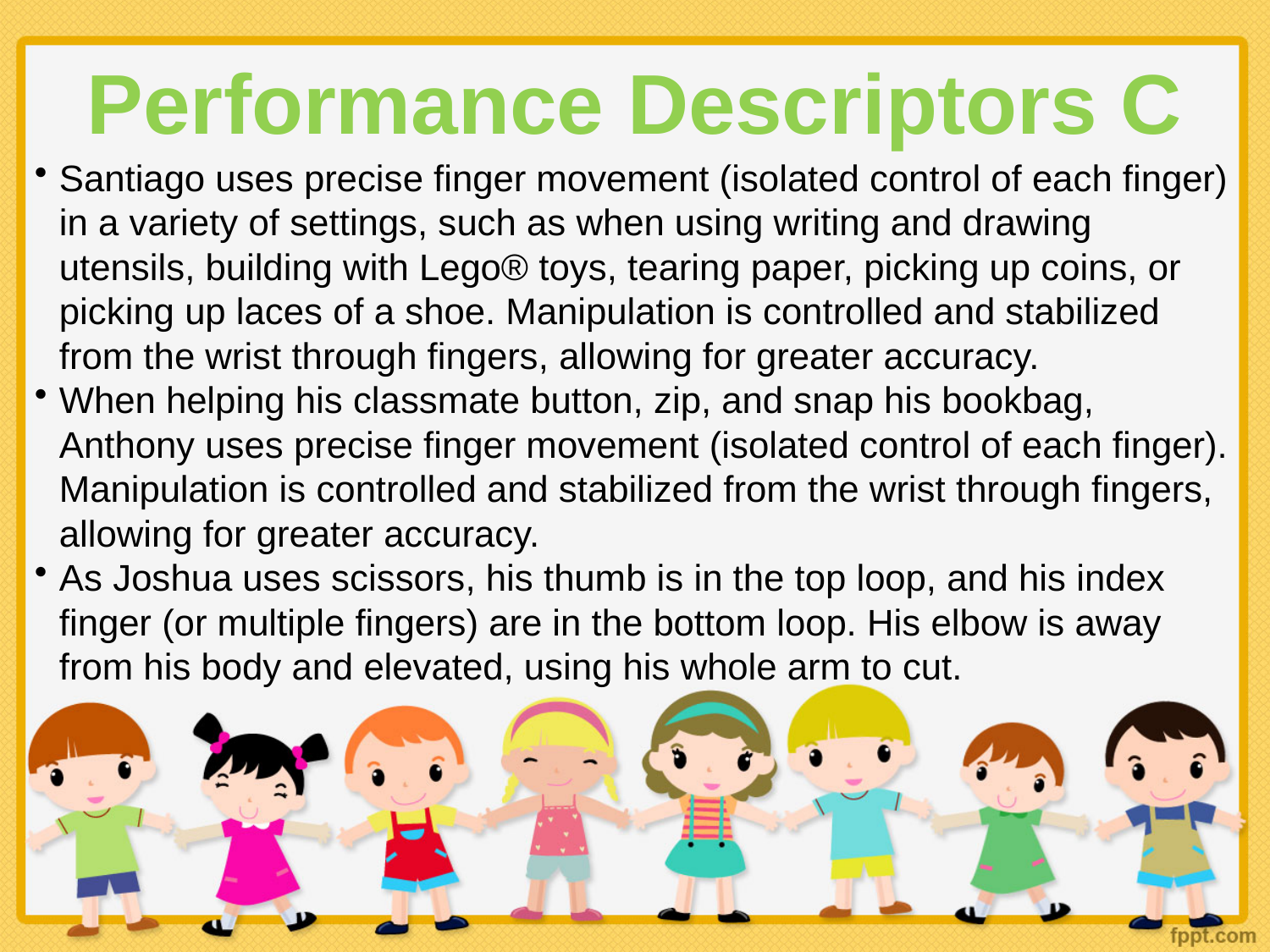

# Performance Descriptors C
Santiago uses precise finger movement (isolated control of each finger) in a variety of settings, such as when using writing and drawing utensils, building with Lego® toys, tearing paper, picking up coins, or picking up laces of a shoe. Manipulation is controlled and stabilized from the wrist through fingers, allowing for greater accuracy.
When helping his classmate button, zip, and snap his bookbag, Anthony uses precise finger movement (isolated control of each finger). Manipulation is controlled and stabilized from the wrist through fingers, allowing for greater accuracy.
As Joshua uses scissors, his thumb is in the top loop, and his index finger (or multiple fingers) are in the bottom loop. His elbow is away from his body and elevated, using his whole arm to cut.